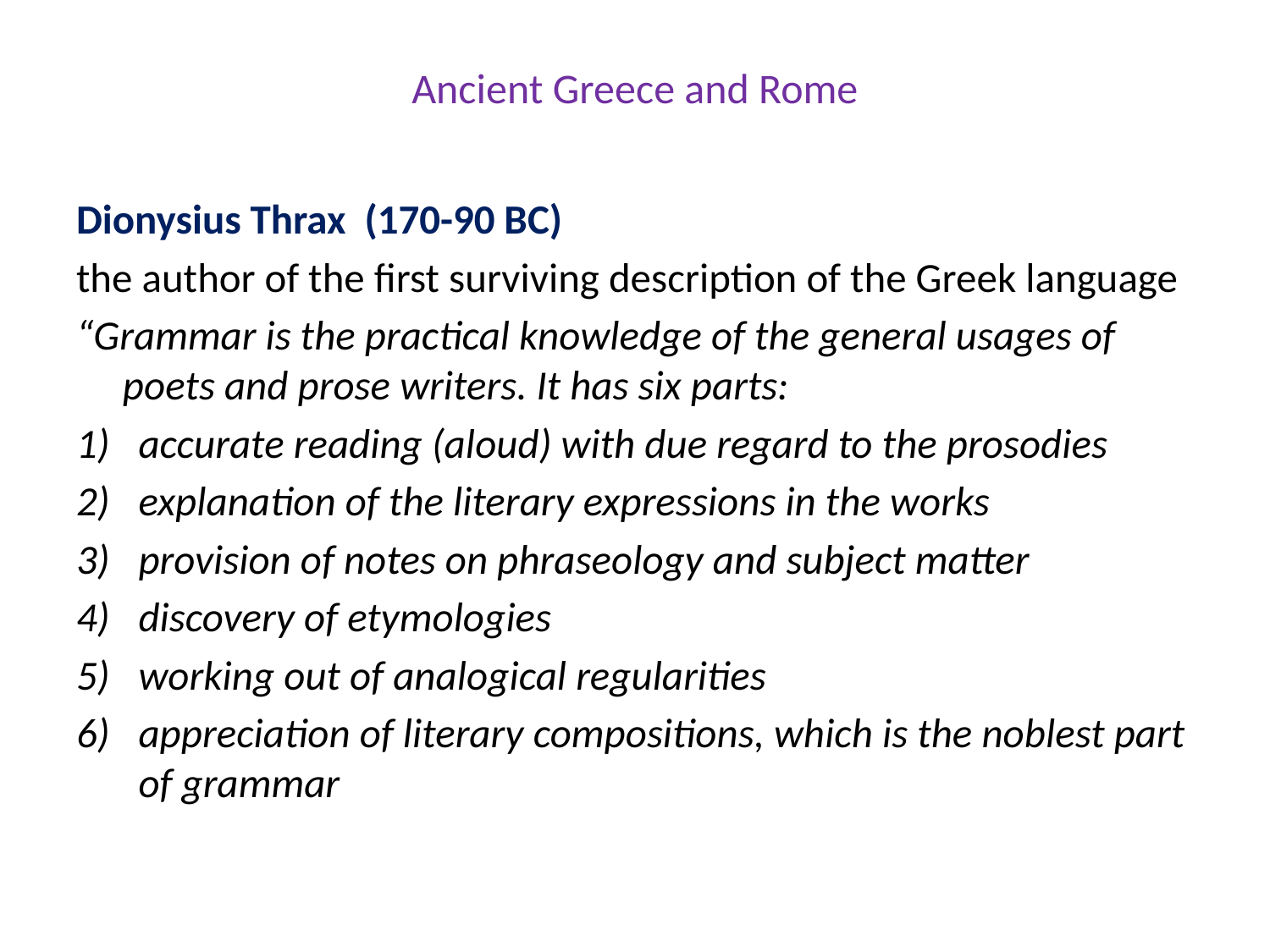

# Ancient Greece and Rome
Dionysius Thrax  (170-90 BC)
the author of the first surviving description of the Greek language
“Grammar is the practical knowledge of the general usages of poets and prose writers. It has six parts:
accurate reading (aloud) with due regard to the prosodies
explanation of the literary expressions in the works
provision of notes on phraseology and subject matter
discovery of etymologies
working out of analogical regularities
appreciation of literary compositions, which is the noblest part of grammar